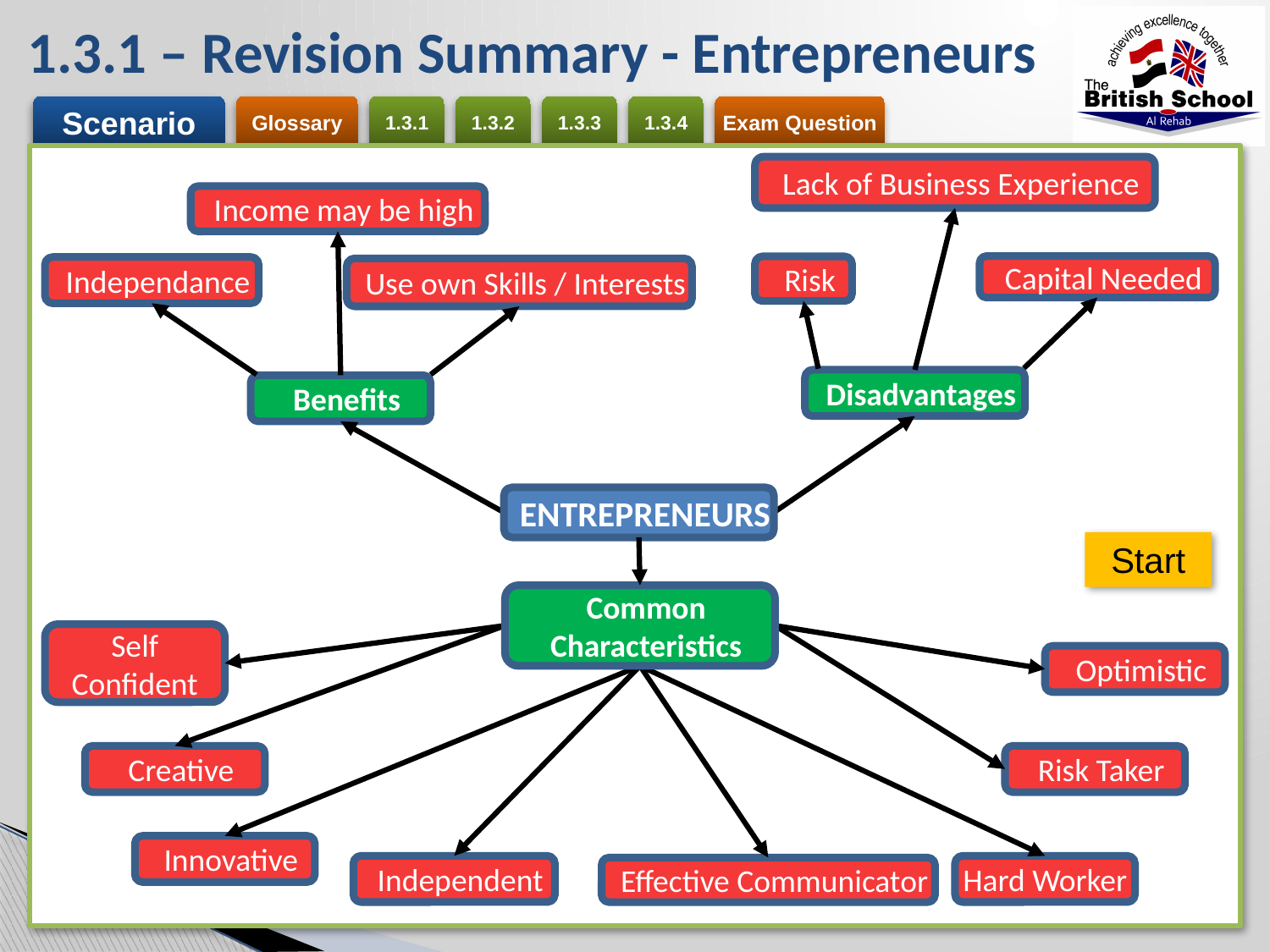

# 1.3.1 – Revision Summary - Entrepreneurs
Lack of Business Experience
Capital Needed
Risk
Disadvantages
Income may be high
Independance
Use own Skills / Interests
Benefits
ENTREPRENEURS
Common Characteristics
Start
Self Confident
Optimistic
Creative
Risk Taker
Innovative
Independent
Hard Worker
Effective Communicator